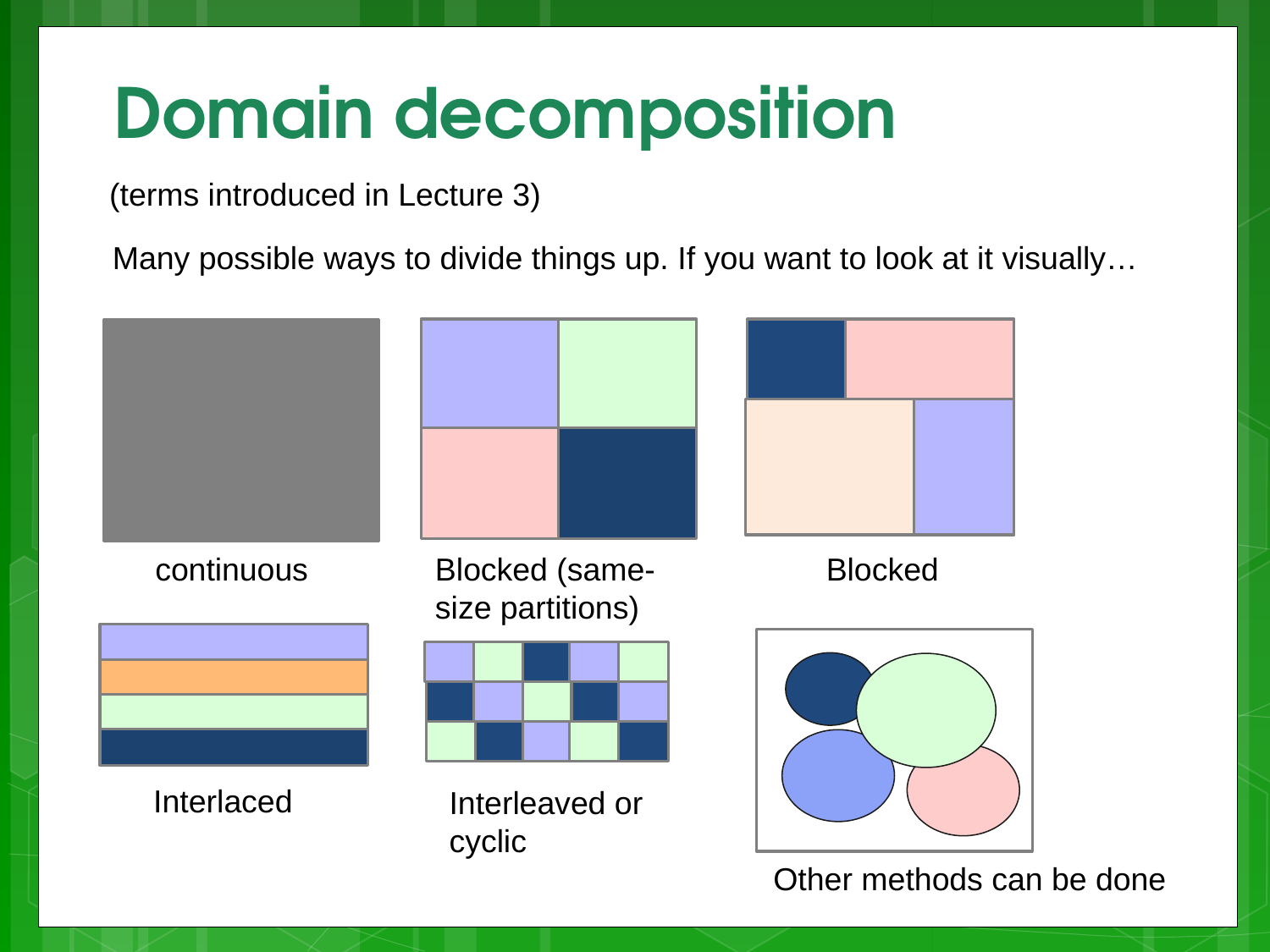

# Domain decomposition
(terms introduced in Lecture 3)
Many possible ways to divide things up. If you want to look at it visually…

continuous
Blocked (same-size partitions)
Blocked

Interlaced
Interleaved or
cyclic
Other methods can be done